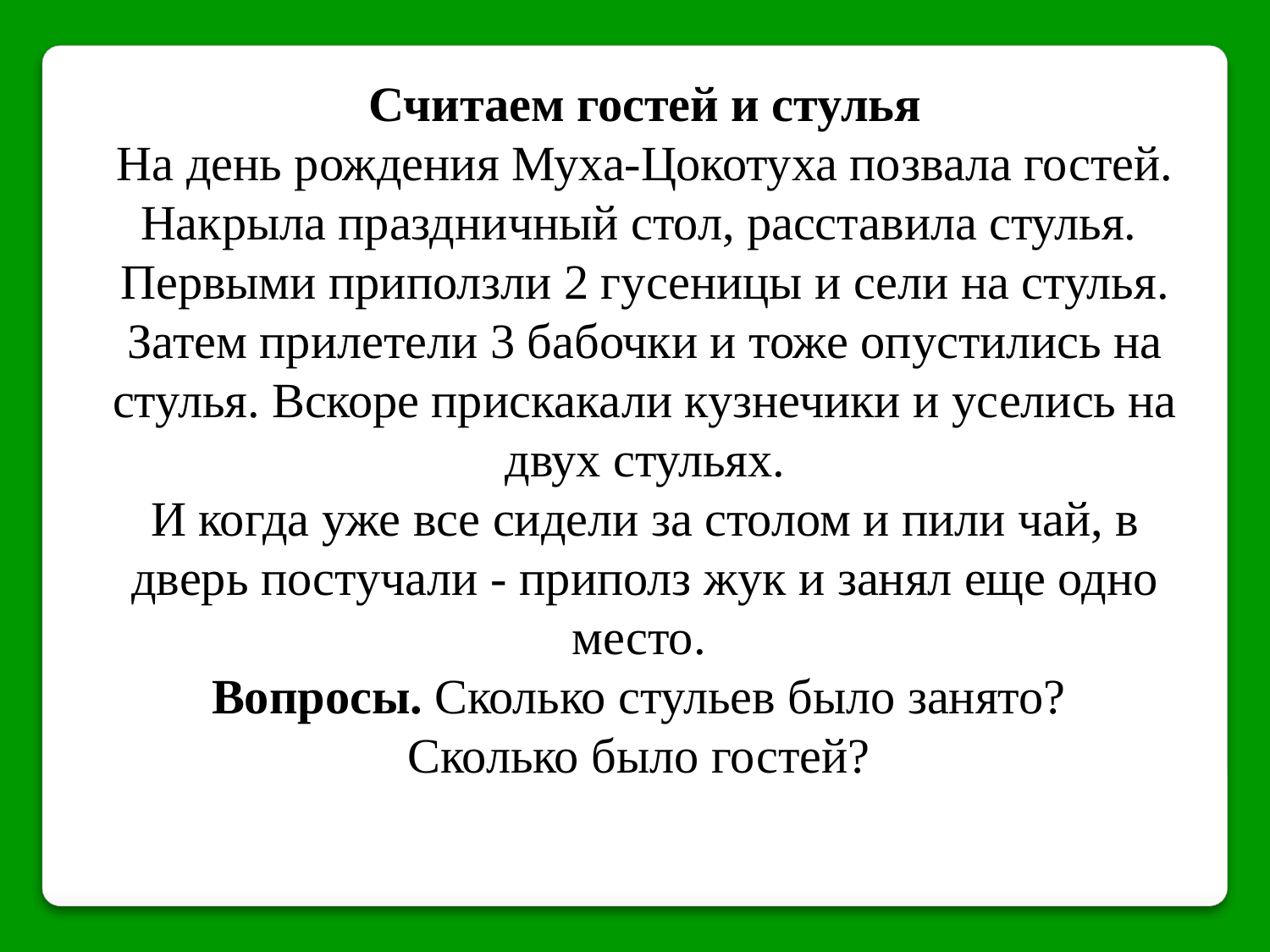

Считаем гостей и стулья
На день рождения Муха-Цокотуха позвала гостей. Накрыла праздничный стол, расставила стулья.
Первыми приползли 2 гусеницы и сели на стулья. Затем прилетели 3 бабочки и тоже опустились на стулья. Вскоре прискакали кузнечики и уселись на двух стульях.
И когда уже все сидели за столом и пили чай, в дверь постучали - приполз жук и занял еще одно место.
Вопросы. Сколько стульев было занято?
Сколько было гостей?